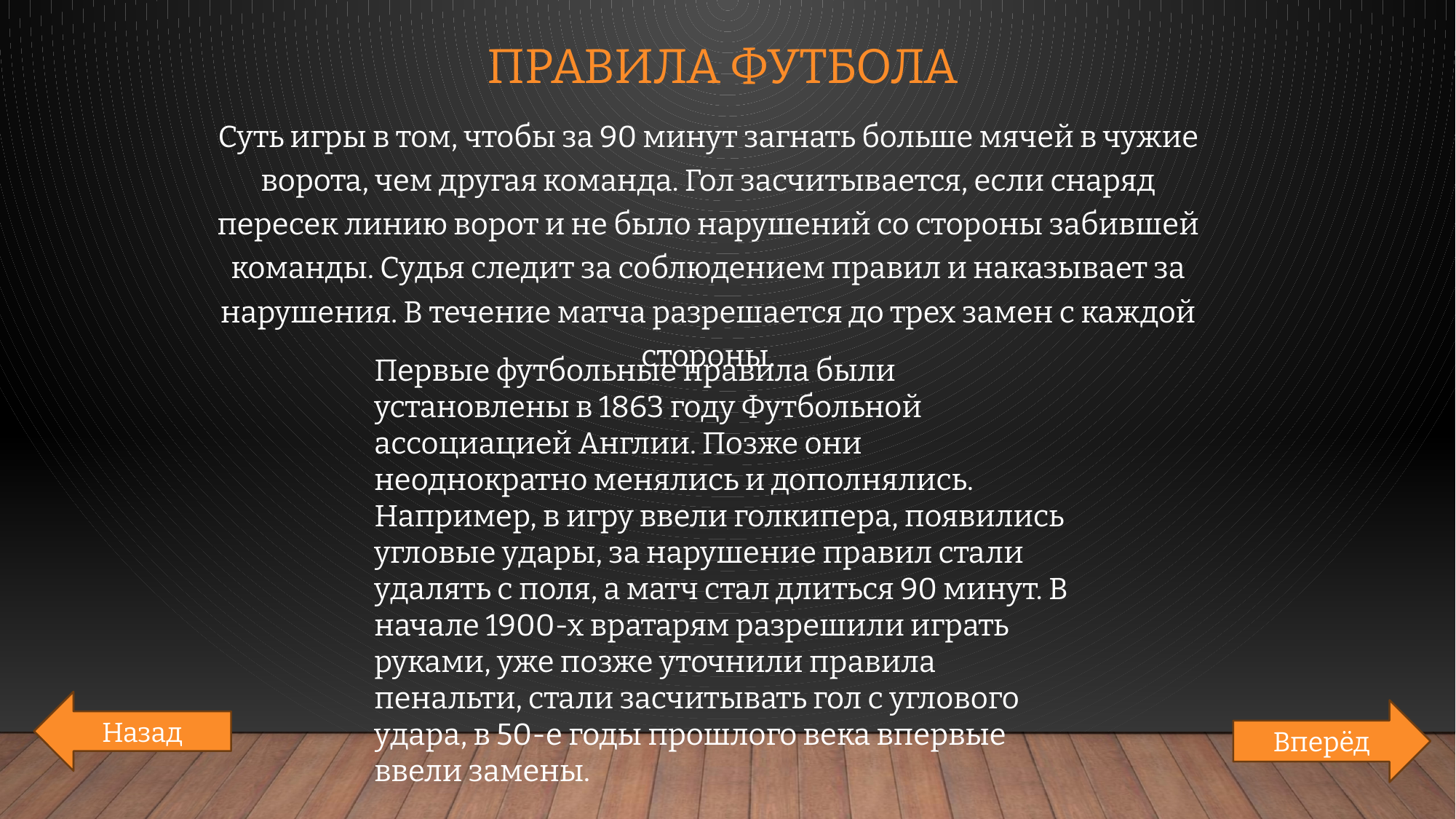

# Правила футбола
Суть игры в том, чтобы за 90 минут загнать больше мячей в чужие ворота, чем другая команда. Гол засчитывается, если снаряд пересек линию ворот и не было нарушений со стороны забившей команды. Судья следит за соблюдением правил и наказывает за нарушения. В течение матча разрешается до трех замен с каждой стороны.
Первые футбольные правила были установлены в 1863 году Футбольной ассоциацией Англии. Позже они неоднократно менялись и дополнялись. Например, в игру ввели голкипера, появились угловые удары, за нарушение правил стали удалять с поля, а матч стал длиться 90 минут. В начале 1900-х вратарям разрешили играть руками, уже позже уточнили правила пенальти, стали засчитывать гол с углового удара, в 50-е годы прошлого века впервые ввели замены.
Назад
Вперёд